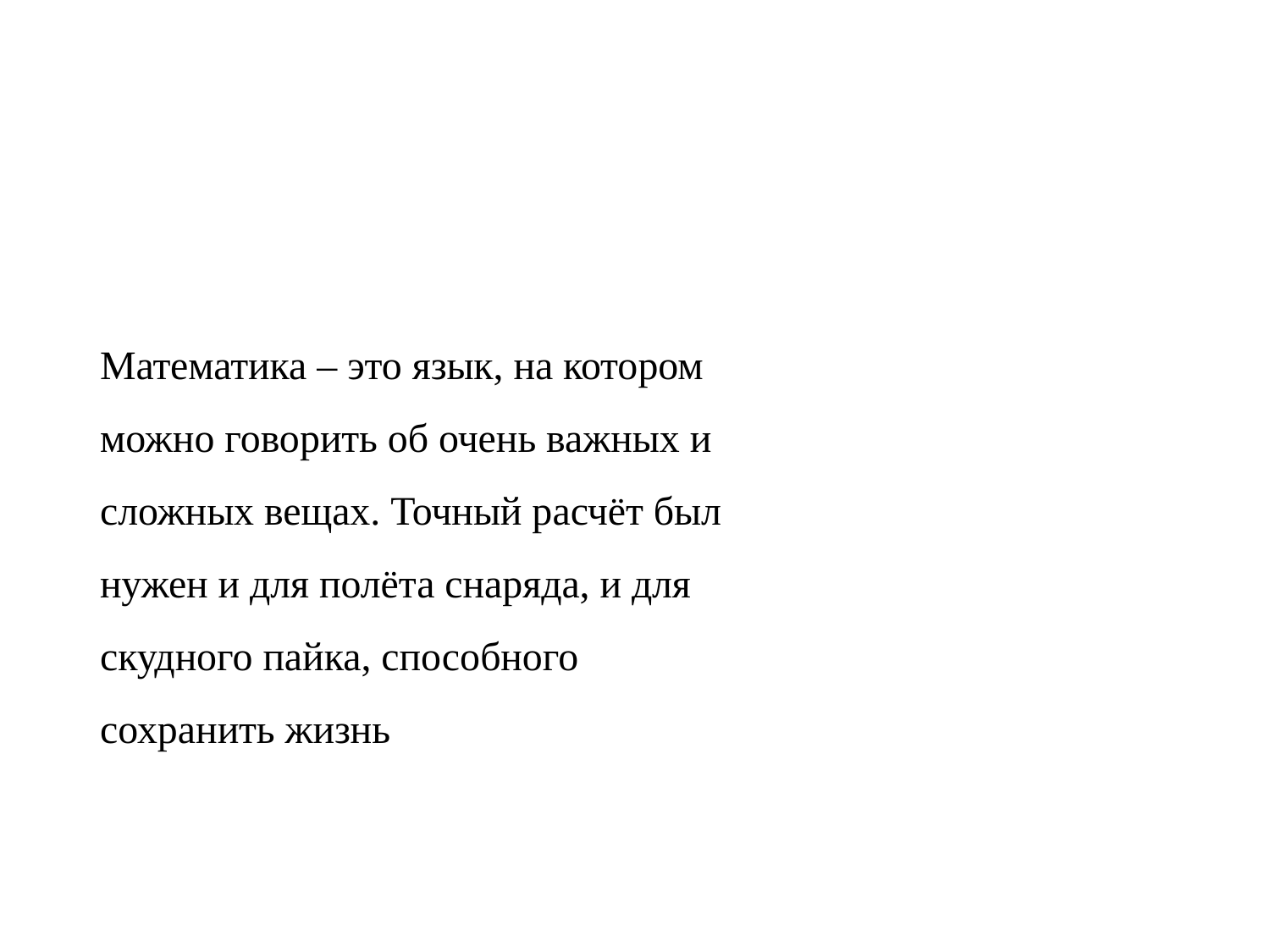

#

Математика – это язык, на котором можно говорить об очень важных и сложных вещах. Точный расчёт был нужен и для полёта снаряда, и для скудного пайка, способного сохранить жизнь